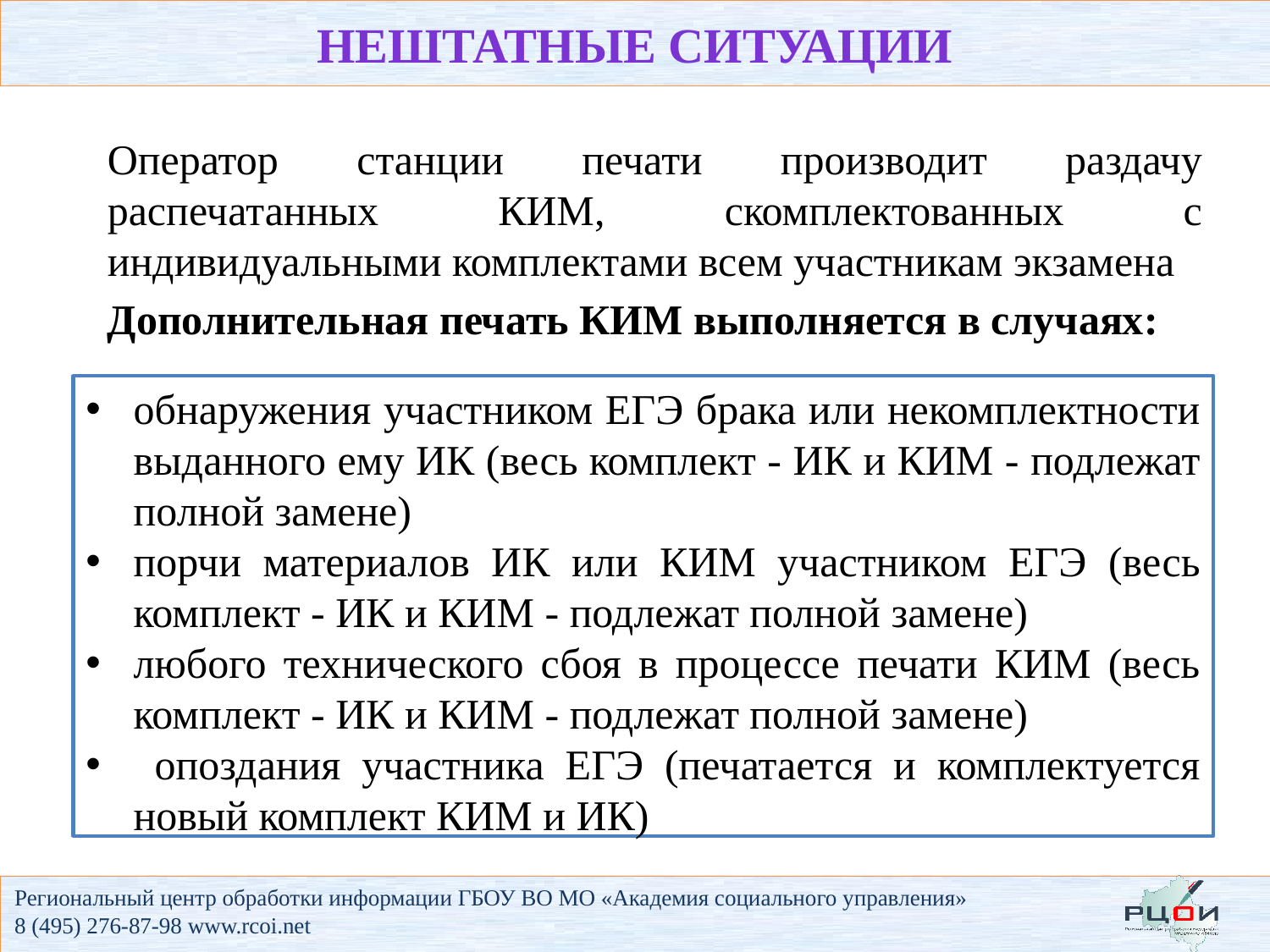

Нештатные ситуации
Оператор станции печати производит раздачу распечатанных КИМ, скомплектованных с индивидуальными комплектами всем участникам экзамена
Дополнительная печать КИМ выполняется в случаях:
обнаружения участником ЕГЭ брака или некомплектности выданного ему ИК (весь комплект - ИК и КИМ - подлежат полной замене)
порчи материалов ИК или КИМ участником ЕГЭ (весь комплект - ИК и КИМ - подлежат полной замене)
любого технического сбоя в процессе печати КИМ (весь комплект - ИК и КИМ - подлежат полной замене)
 опоздания участника ЕГЭ (печатается и комплектуется новый комплект КИМ и ИК)